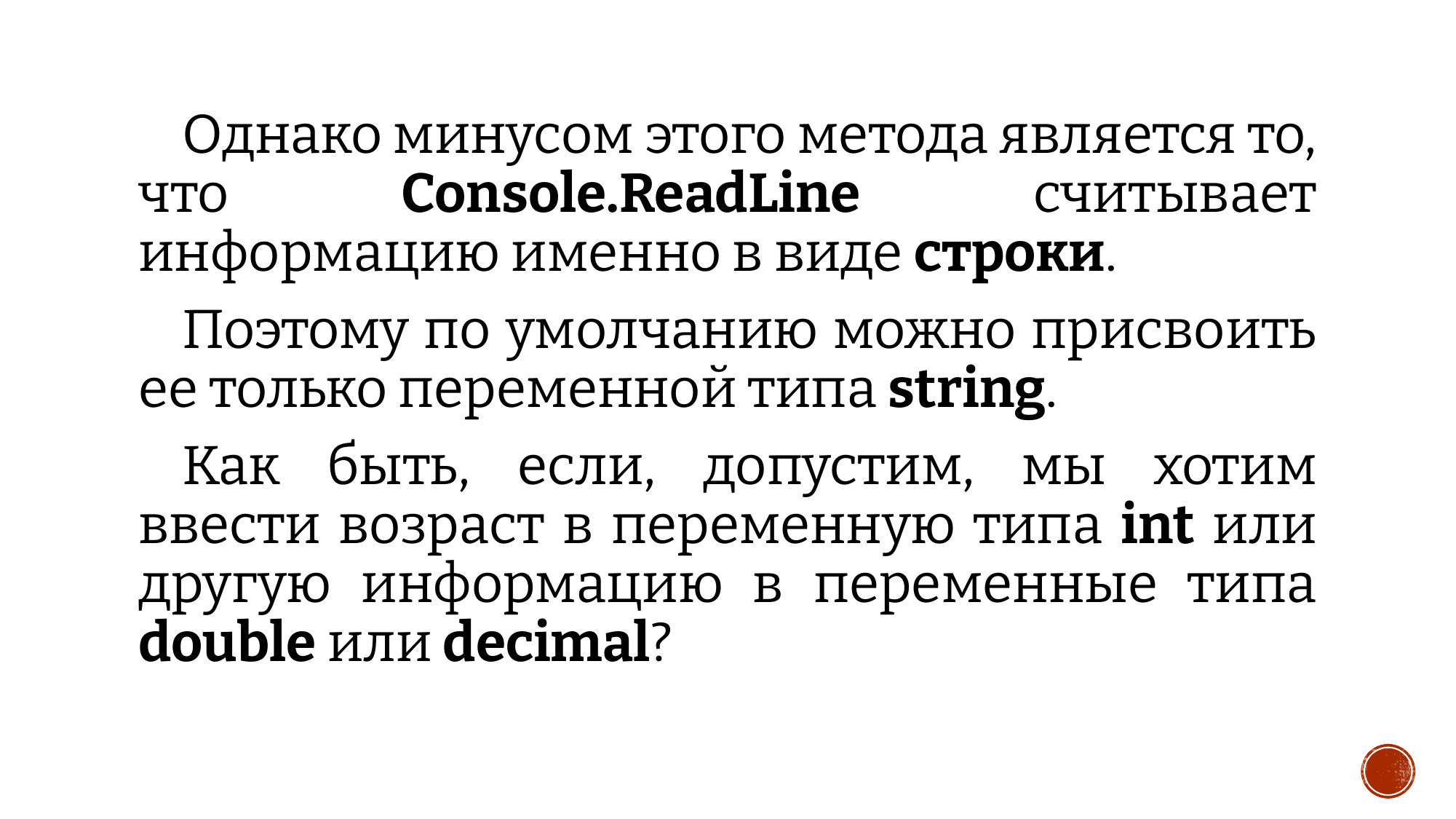

Однако минусом этого метода является то, что Console.ReadLine считывает информацию именно в виде строки.
Поэтому по умолчанию можно присвоить ее только переменной типа string.
Как быть, если, допустим, мы хотим ввести возраст в переменную типа int или другую информацию в переменные типа double или decimal?